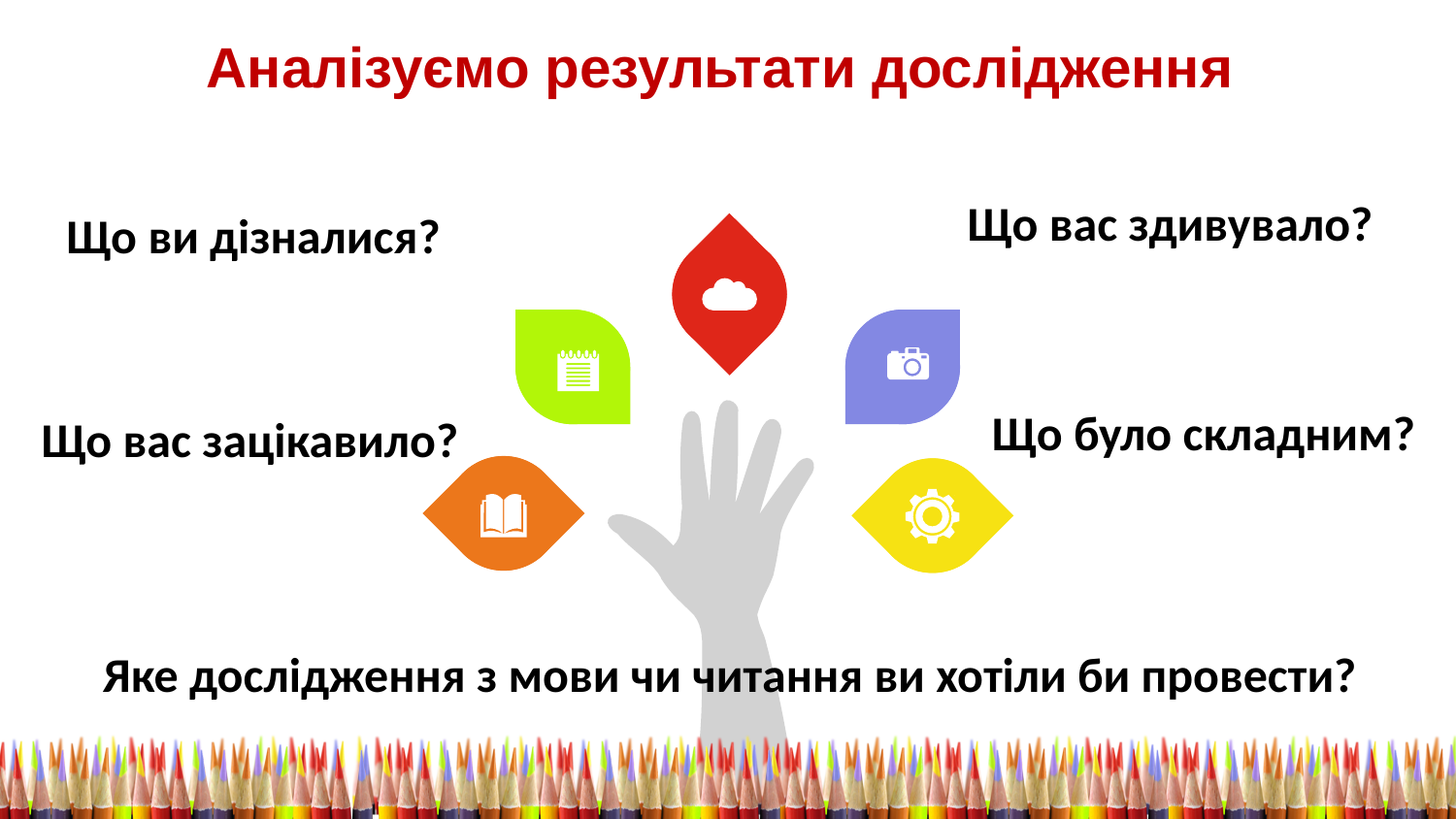

Аналізуємо результати дослідження
Що вас здивувало?
Що ви дізналися?

Що було складним?
Що вас зацікавило?

Яке дослідження з мови чи читання ви хотіли би провести?